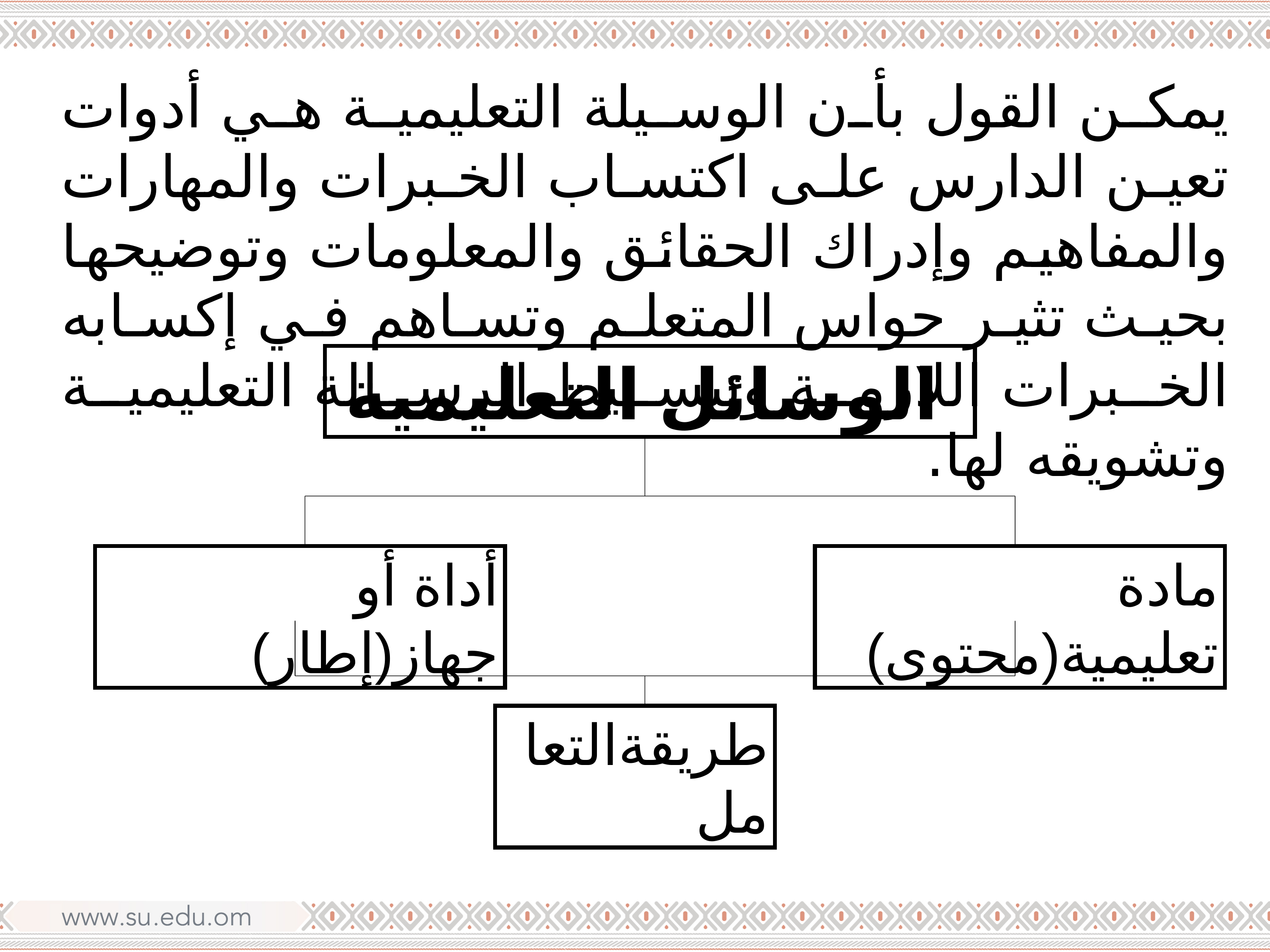

#
يمكن القول بأن الوسيلة التعليمية هي أدوات تعين الدارس على اكتساب الخبرات والمهارات والمفاهيم وإدراك الحقائق والمعلومات وتوضيحها بحيث تثير حواس المتعلم وتساهم في إكسابه الخبرات اللازمة وتبسيط الرسالة التعليمية وتشويقه لها.
 الوسائل التعليمية

أداة أو جهاز(إطار)

مادة تعليمية(محتوى)

طريقةالتعامل